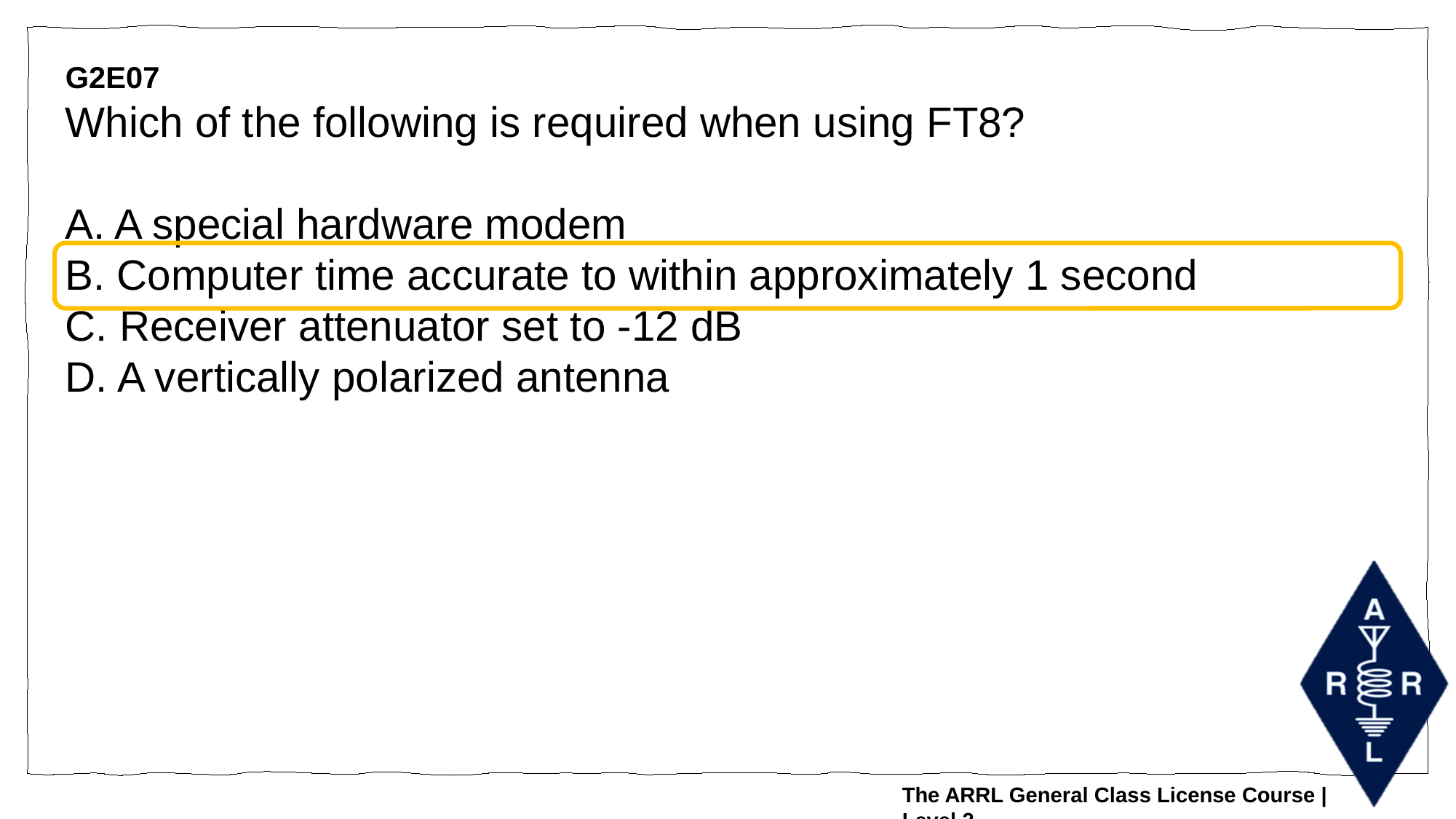

G2E07
Which of the following is required when using FT8?

A. A special hardware modem
B. Computer time accurate to within approximately 1 second
C. Receiver attenuator set to -12 dB
D. A vertically polarized antenna